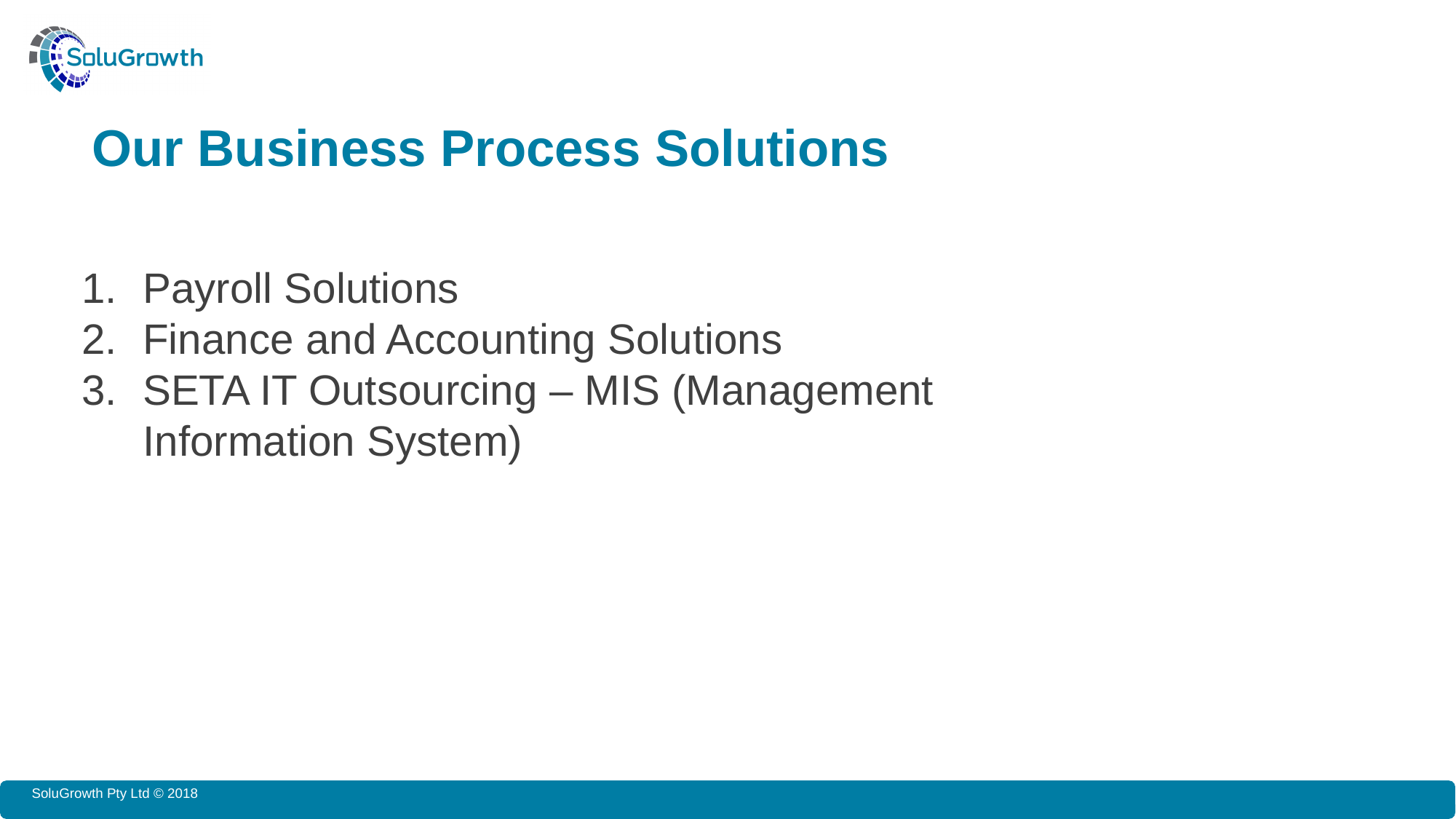

# Our Business Process Solutions
Payroll Solutions
Finance and Accounting Solutions
SETA IT Outsourcing – MIS (Management Information System)